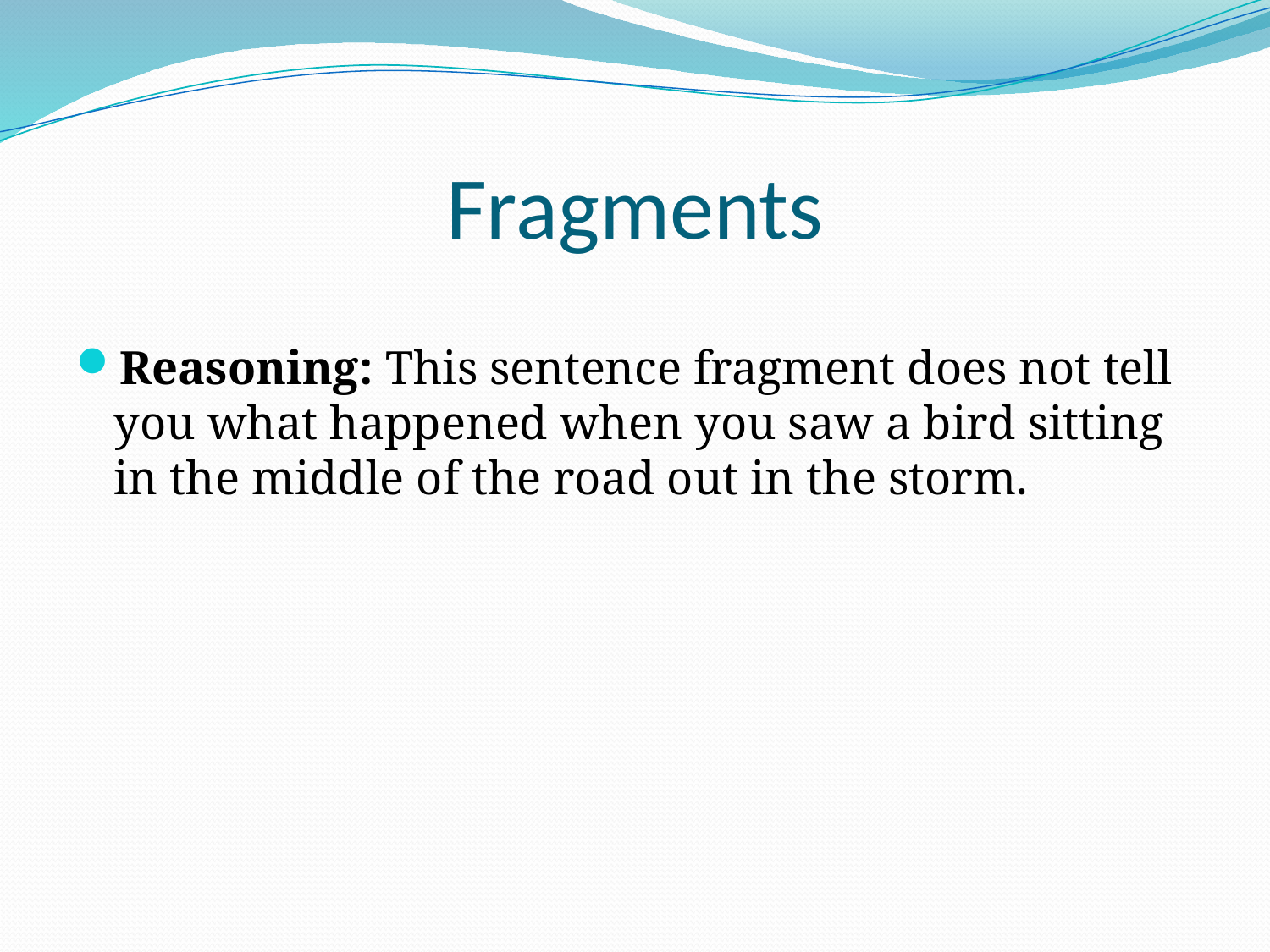

# Fragments

Reasoning: This sentence fragment does not tell you what happened when you saw a bird sitting in the middle of the road out in the storm.